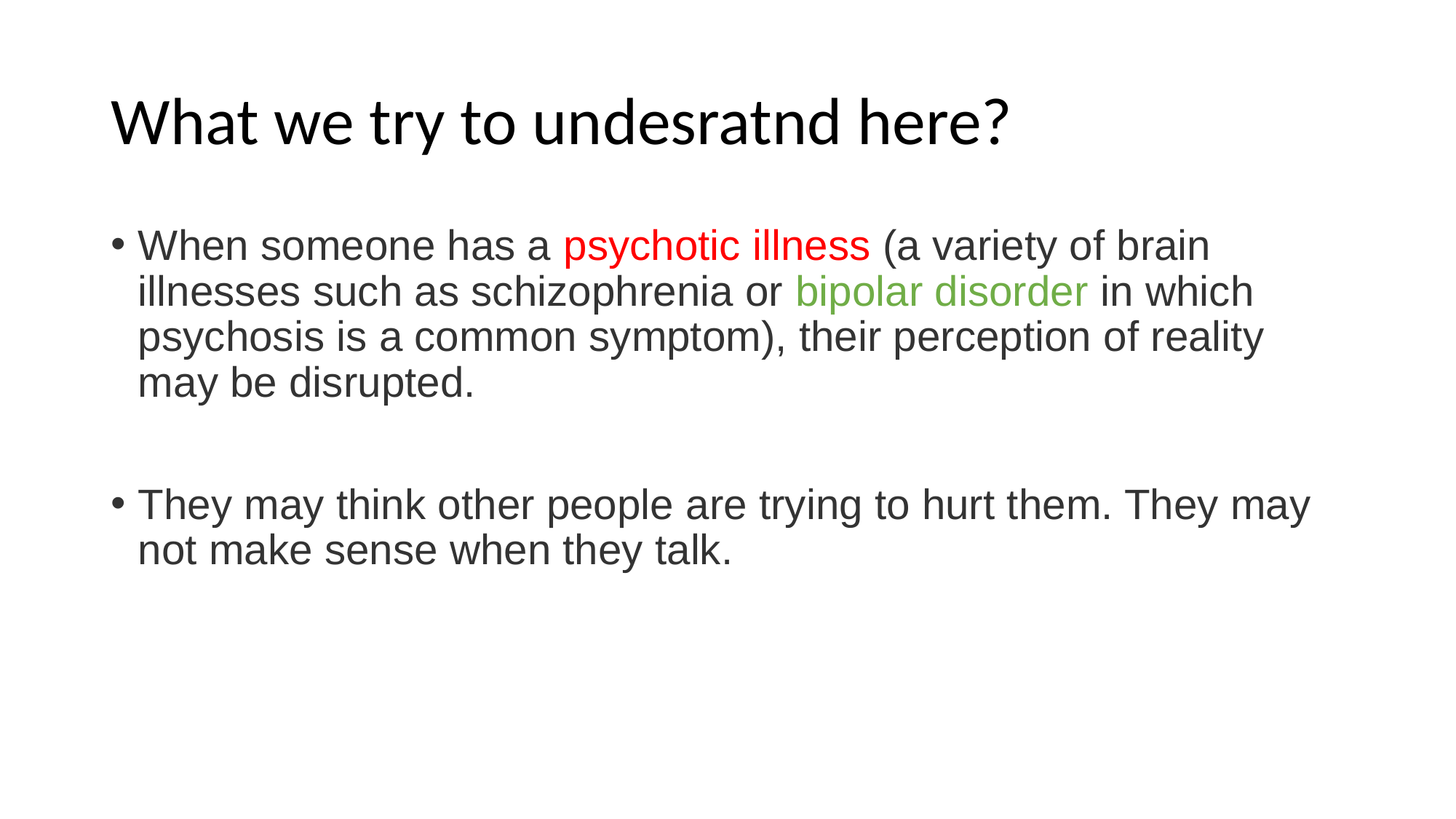

# What we try to undesratnd here?
When someone has a psychotic illness (a variety of brain illnesses such as schizophrenia or bipolar disorder in which psychosis is a common symptom), their perception of reality may be disrupted.

They may think other people are trying to hurt them. They may not make sense when they talk.